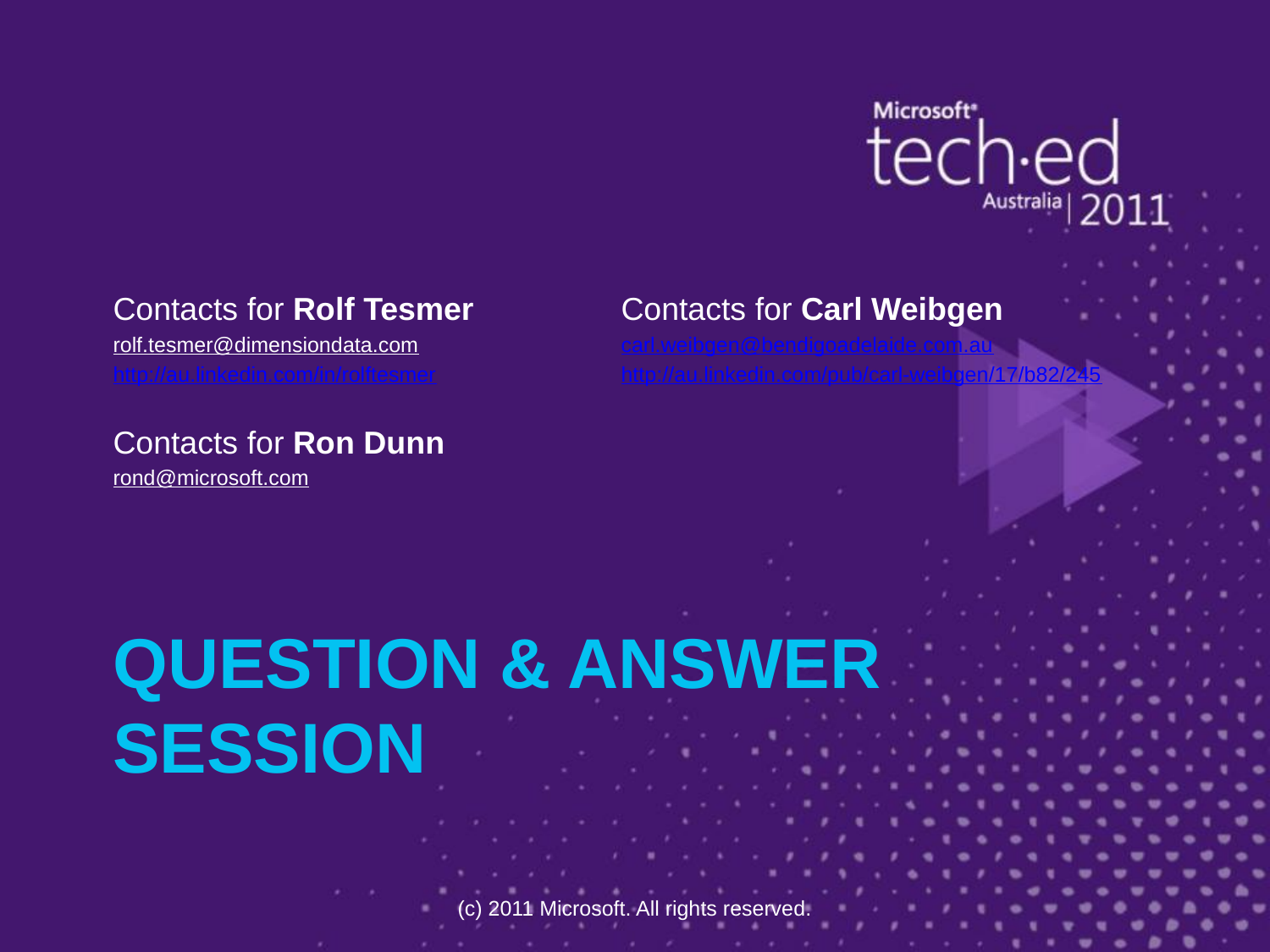

Contacts for Rolf Tesmer		Contacts for Carl Weibgen
rolf.tesmer@dimensiondata.com 		carl.weibgen@bendigoadelaide.com.au
http://au.linkedin.com/in/rolftesmer		http://au.linkedin.com/pub/carl-weibgen/17/b82/245

Contacts for Ron Dunn
rond@microsoft.com
# Question & Answer Session
(c) 2011 Microsoft. All rights reserved.